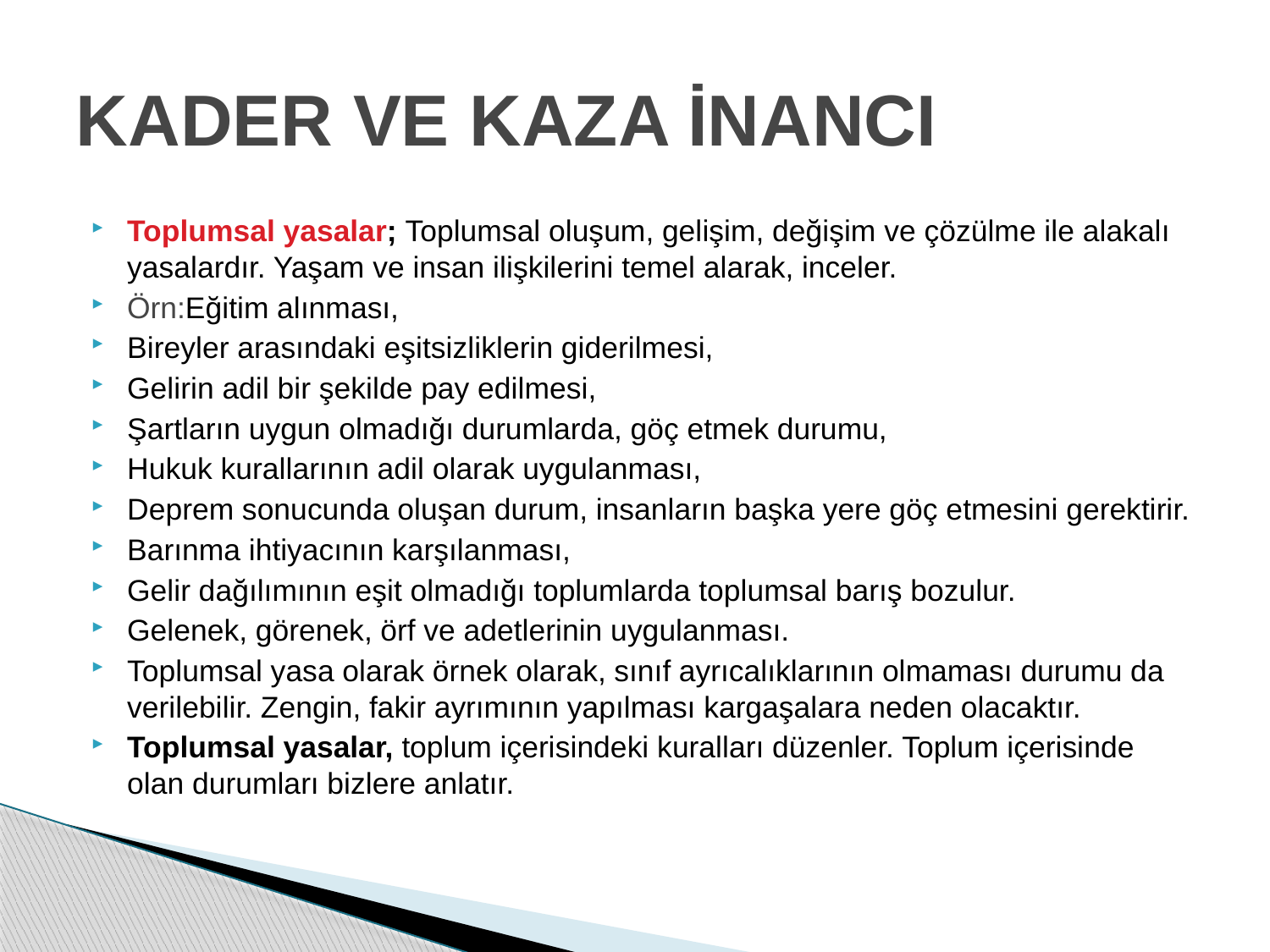

# KADER VE KAZA İNANCI
Toplumsal yasalar; Toplumsal oluşum, gelişim, değişim ve çözülme ile alakalı yasalardır. Yaşam ve insan ilişkilerini temel alarak, inceler.
Örn:Eğitim alınması,
Bireyler arasındaki eşitsizliklerin giderilmesi,
Gelirin adil bir şekilde pay edilmesi,
Şartların uygun olmadığı durumlarda, göç etmek durumu,
Hukuk kurallarının adil olarak uygulanması,
Deprem sonucunda oluşan durum, insanların başka yere göç etmesini gerektirir.
Barınma ihtiyacının karşılanması,
Gelir dağılımının eşit olmadığı toplumlarda toplumsal barış bozulur.
Gelenek, görenek, örf ve adetlerinin uygulanması.
Toplumsal yasa olarak örnek olarak, sınıf ayrıcalıklarının olmaması durumu da verilebilir. Zengin, fakir ayrımının yapılması kargaşalara neden olacaktır.
Toplumsal yasalar, toplum içerisindeki kuralları düzenler. Toplum içerisinde olan durumları bizlere anlatır.